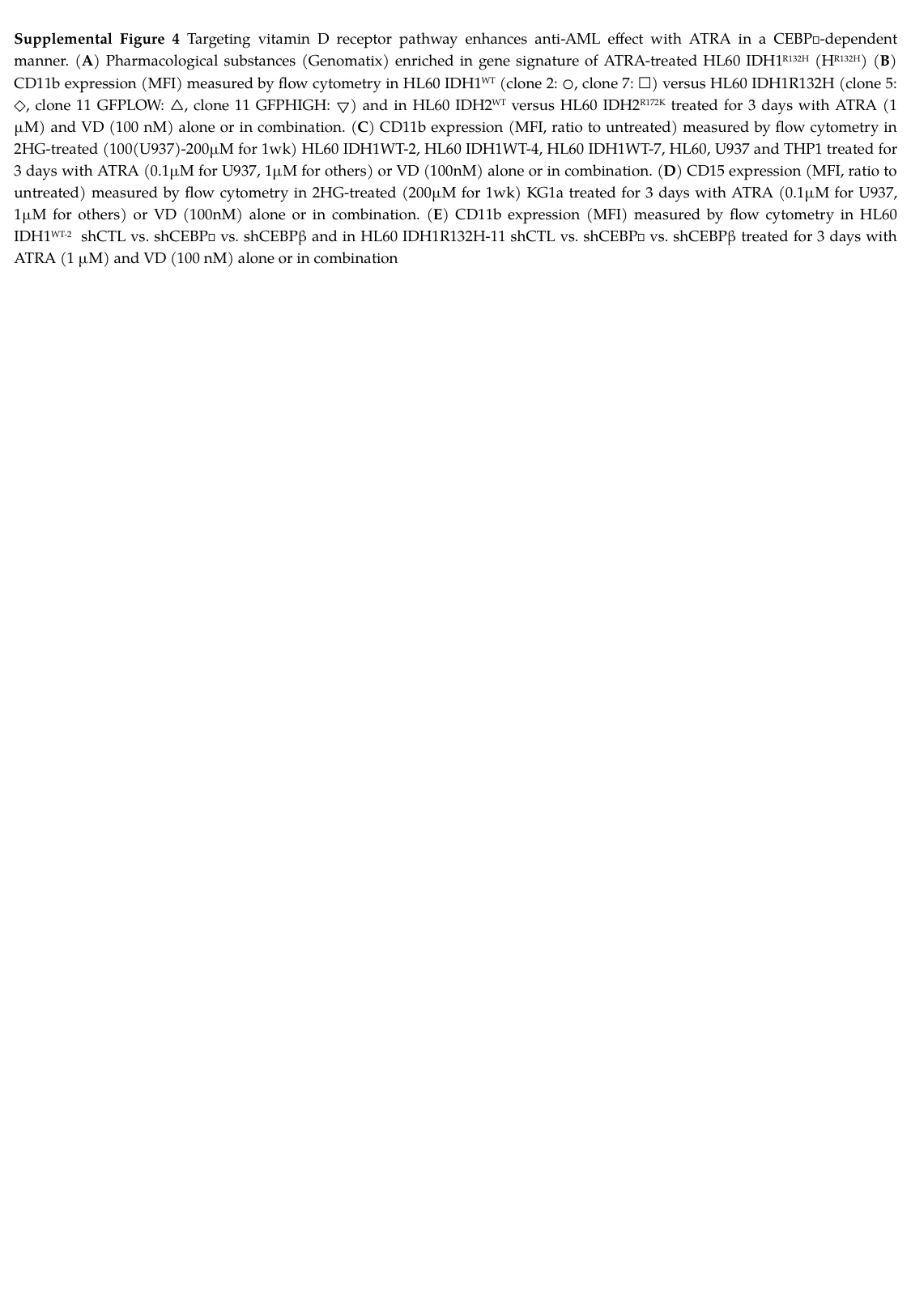

Supplemental Figure 4 Targeting vitamin D receptor pathway enhances anti-AML effect with ATRA in a CEBP𝛼-dependent manner. (A) Pharmacological substances (Genomatix) enriched in gene signature of ATRA-treated HL60 IDH1R132H (HR132H) (B) CD11b expression (MFI) measured by flow cytometry in HL60 IDH1WT (clone 2: ○, clone 7: ☐) versus HL60 IDH1R132H (clone 5: ◇, clone 11 GFPLOW: △, clone 11 GFPHIGH: ▽) and in HL60 IDH2WT versus HL60 IDH2R172K treated for 3 days with ATRA (1 µM) and VD (100 nM) alone or in combination. (C) CD11b expression (MFI, ratio to untreated) measured by flow cytometry in 2HG-treated (100(U937)-200µM for 1wk) HL60 IDH1WT-2, HL60 IDH1WT-4, HL60 IDH1WT-7, HL60, U937 and THP1 treated for 3 days with ATRA (0.1µM for U937, 1µM for others) or VD (100nM) alone or in combination. (D) CD15 expression (MFI, ratio to untreated) measured by flow cytometry in 2HG-treated (200µM for 1wk) KG1a treated for 3 days with ATRA (0.1µM for U937, 1µM for others) or VD (100nM) alone or in combination. (E) CD11b expression (MFI) measured by flow cytometry in HL60 IDH1WT-2  shCTL vs. shCEBP𝛼 vs. shCEBPβ and in HL60 IDH1R132H-11 shCTL vs. shCEBP𝛼 vs. shCEBPβ treated for 3 days with ATRA (1 µM) and VD (100 nM) alone or in combination